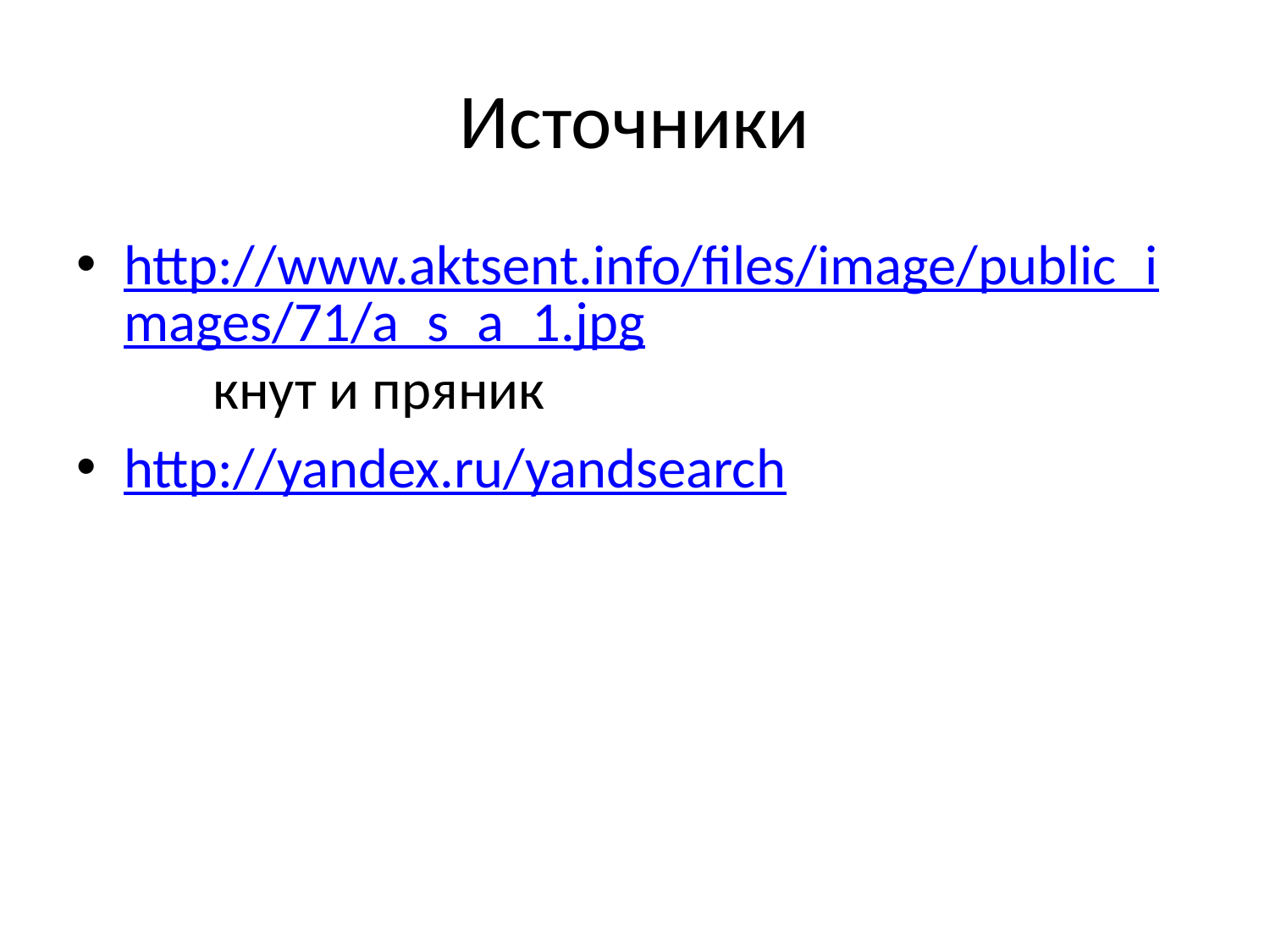

# Источники
http://www.aktsent.info/files/image/public_images/71/a_s_a_1.jpg       кнут и пряник
http://yandex.ru/yandsearch